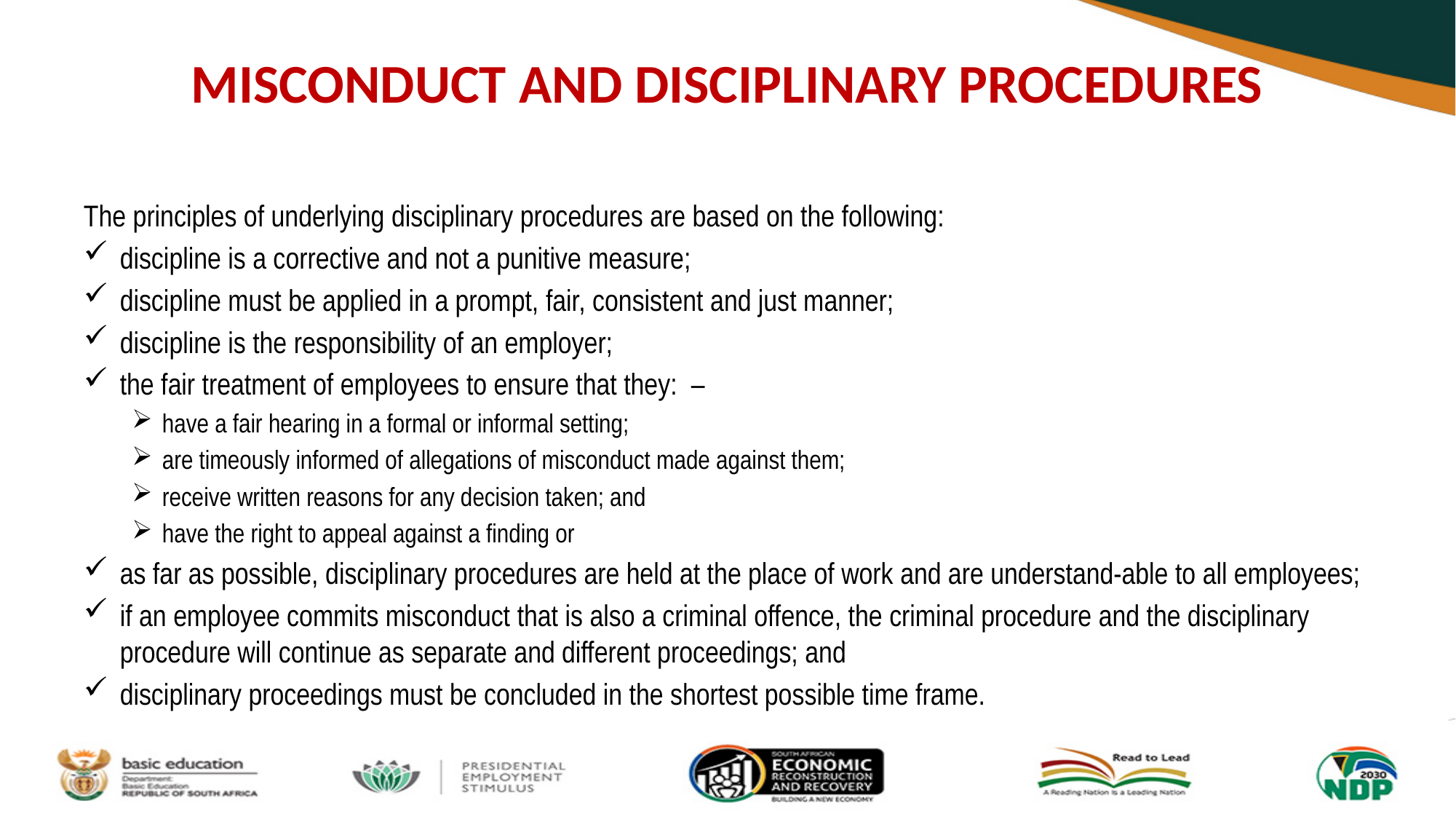

# MISCONDUCT AND DISCIPLINARY PROCEDURES
The principles of underlying disciplinary procedures are based on the following:
discipline is a corrective and not a punitive measure;
discipline must be applied in a prompt, fair, consistent and just manner;
discipline is the responsibility of an employer;
the fair treatment of employees to ensure that they:  –
have a fair hearing in a formal or informal setting;
are timeously informed of allegations of misconduct made against them;
receive written reasons for any decision taken; and
have the right to appeal against a finding or
as far as possible, disciplinary procedures are held at the place of work and are understand-able to all employees;
if an employee commits misconduct that is also a criminal offence, the criminal procedure and the disciplinary procedure will continue as separate and different proceedings; and
disciplinary proceedings must be concluded in the shortest possible time frame.